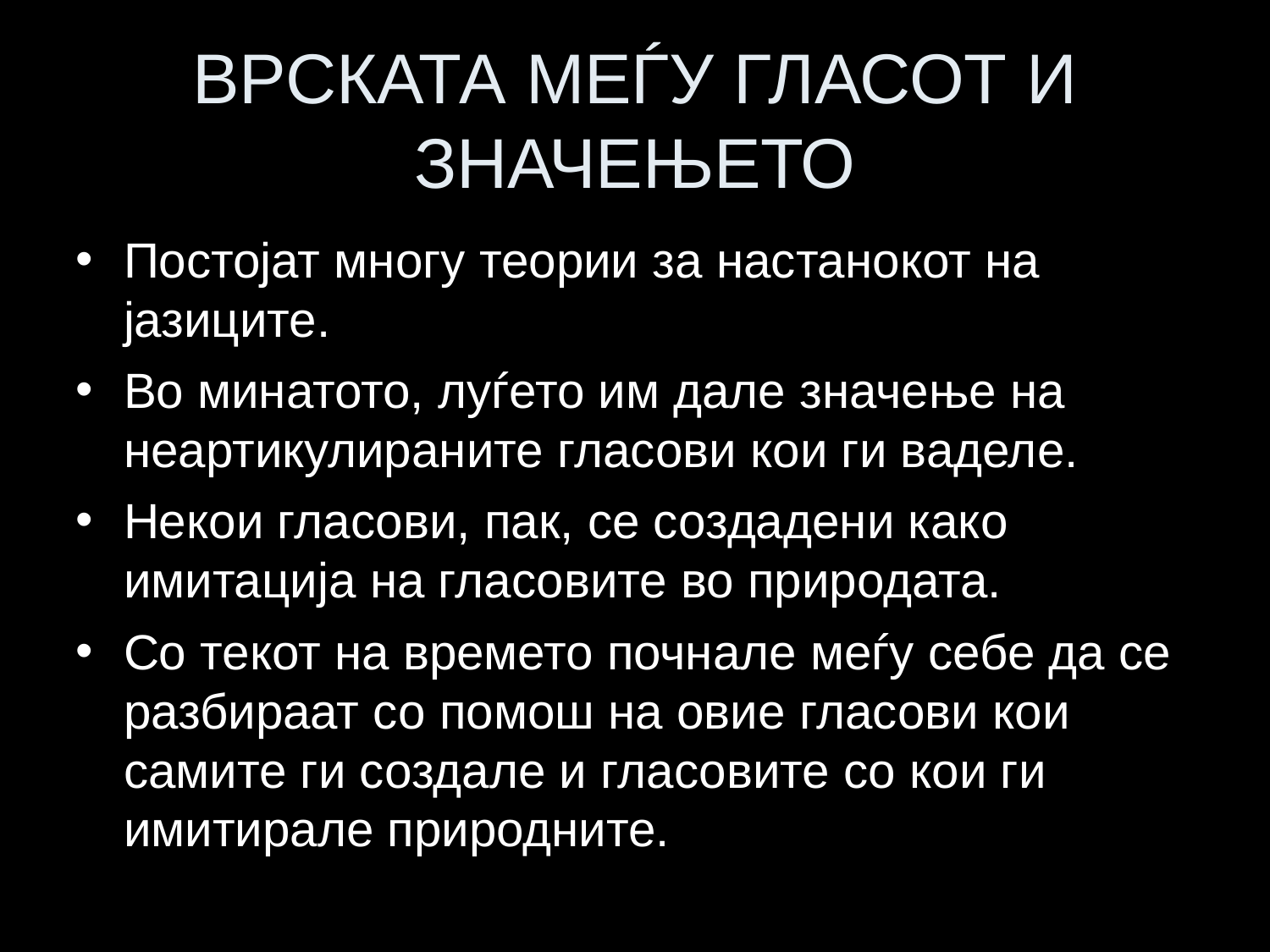

# ВРСКАТА МЕЃУ ГЛАСОТ И ЗНАЧЕЊЕТО
Постојат многу теории за настанокот на јазиците.
Во минатото, луѓето им дале значење на неартикулираните гласови кои ги ваделе.
Некои гласови, пак, се создадени како имитација на гласовите во природата.
Со текот на времето почнале меѓу себе да се разбираат со помош на овие гласови кои самите ги создале и гласовите со кои ги имитирале природните.